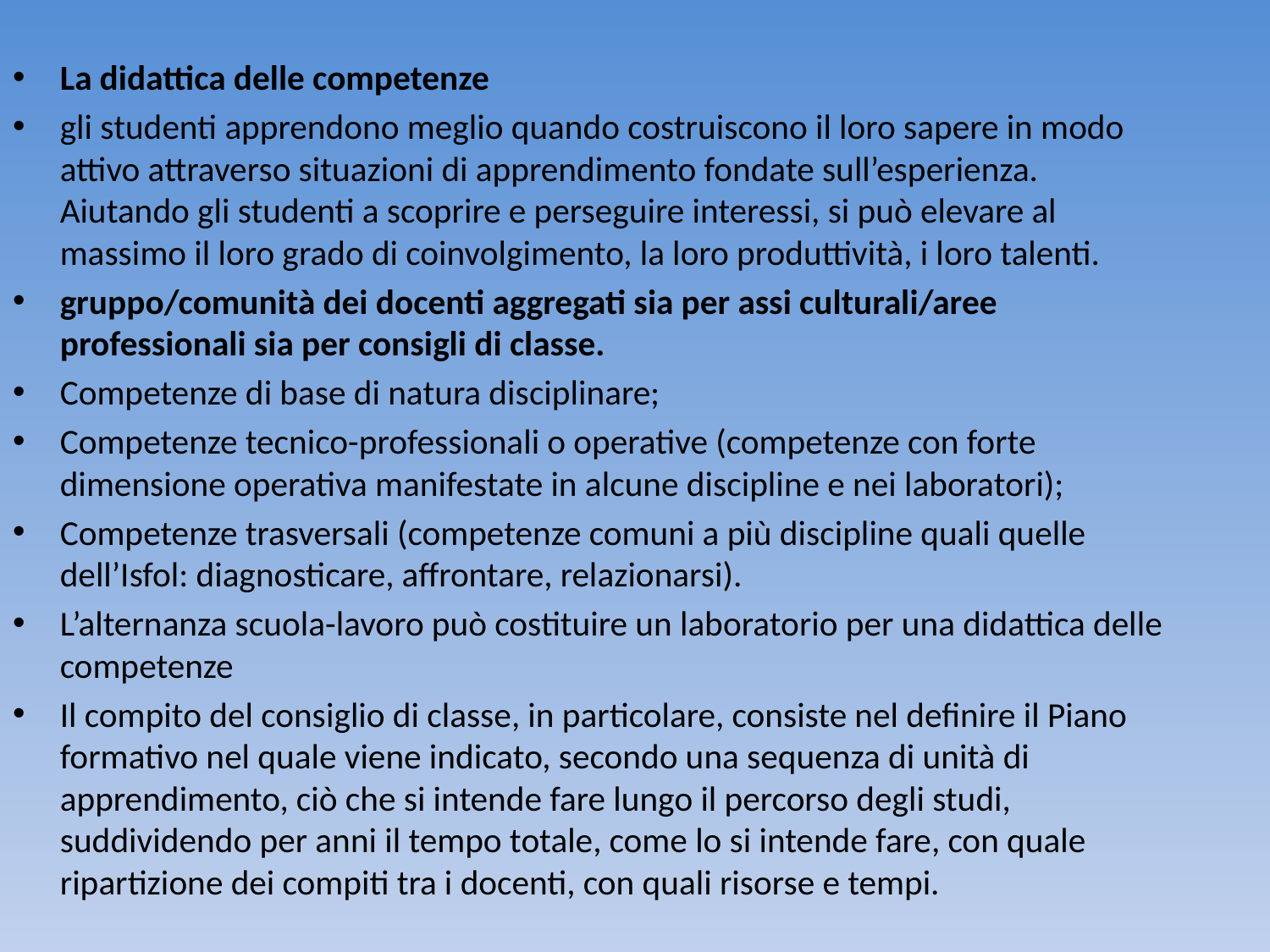

La didattica delle competenze
gli studenti apprendono meglio quando costruiscono il loro sapere in modo attivo attraverso situazioni di apprendimento fondate sull’esperienza. Aiutando gli studenti a scoprire e perseguire interessi, si può elevare al massimo il loro grado di coinvolgimento, la loro produttività, i loro talenti.
gruppo/comunità dei docenti aggregati sia per assi culturali/aree professionali sia per consigli di classe.
Competenze di base di natura disciplinare;
Competenze tecnico-professionali o operative (competenze con forte dimensione operativa manifestate in alcune discipline e nei laboratori);
Competenze trasversali (competenze comuni a più discipline quali quelle dell’Isfol: diagnosticare, affrontare, relazionarsi).
L’alternanza scuola-lavoro può costituire un laboratorio per una didattica delle competenze
Il compito del consiglio di classe, in particolare, consiste nel definire il Piano formativo nel quale viene indicato, secondo una sequenza di unità di apprendimento, ciò che si intende fare lungo il percorso degli studi, suddividendo per anni il tempo totale, come lo si intende fare, con quale ripartizione dei compiti tra i docenti, con quali risorse e tempi.